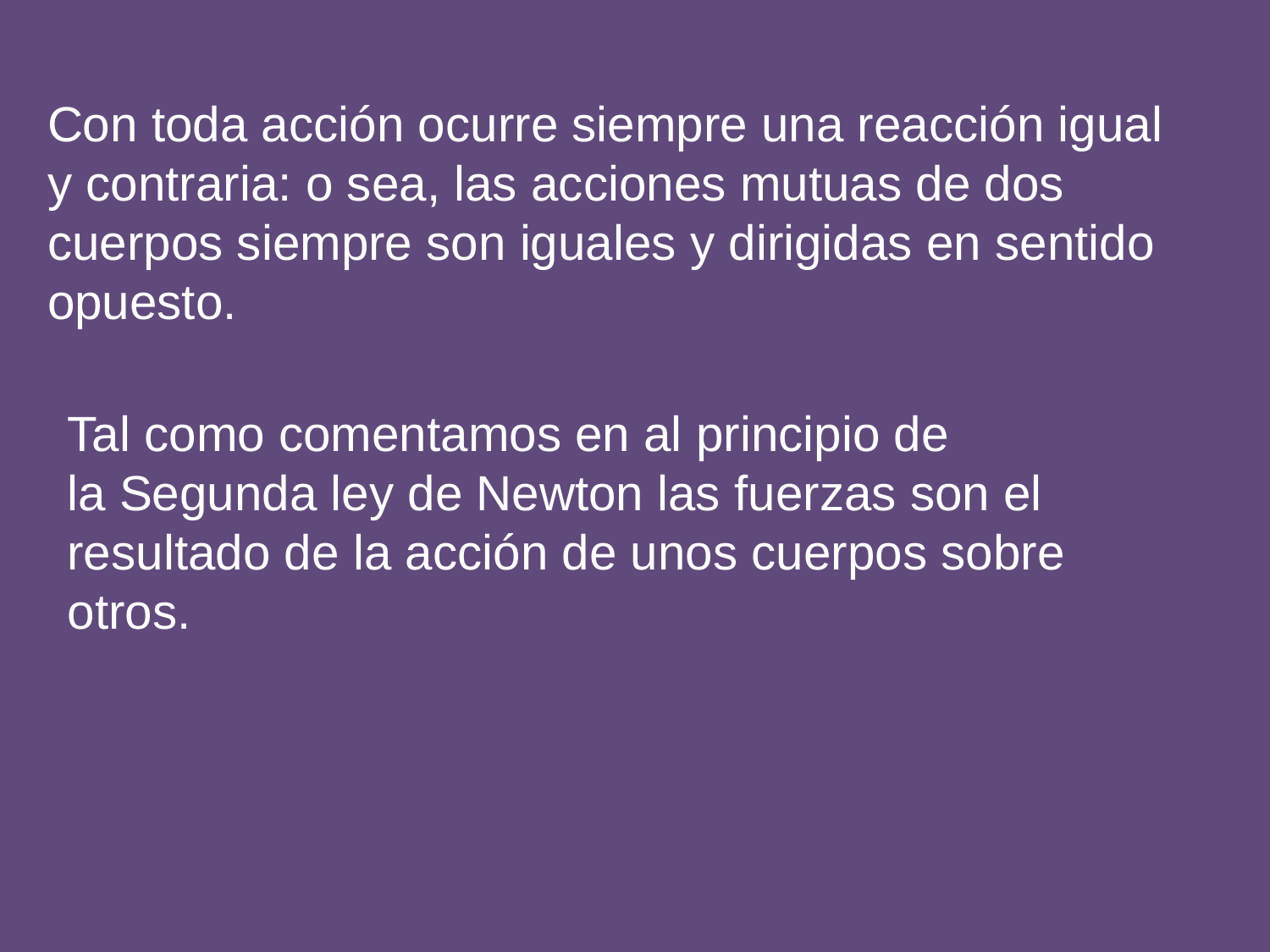

Con toda acción ocurre siempre una reacción igual y contraria: o sea, las acciones mutuas de dos cuerpos siempre son iguales y dirigidas en sentido opuesto.
Tal como comentamos en al principio de la Segunda ley de Newton las fuerzas son el resultado de la acción de unos cuerpos sobre otros.